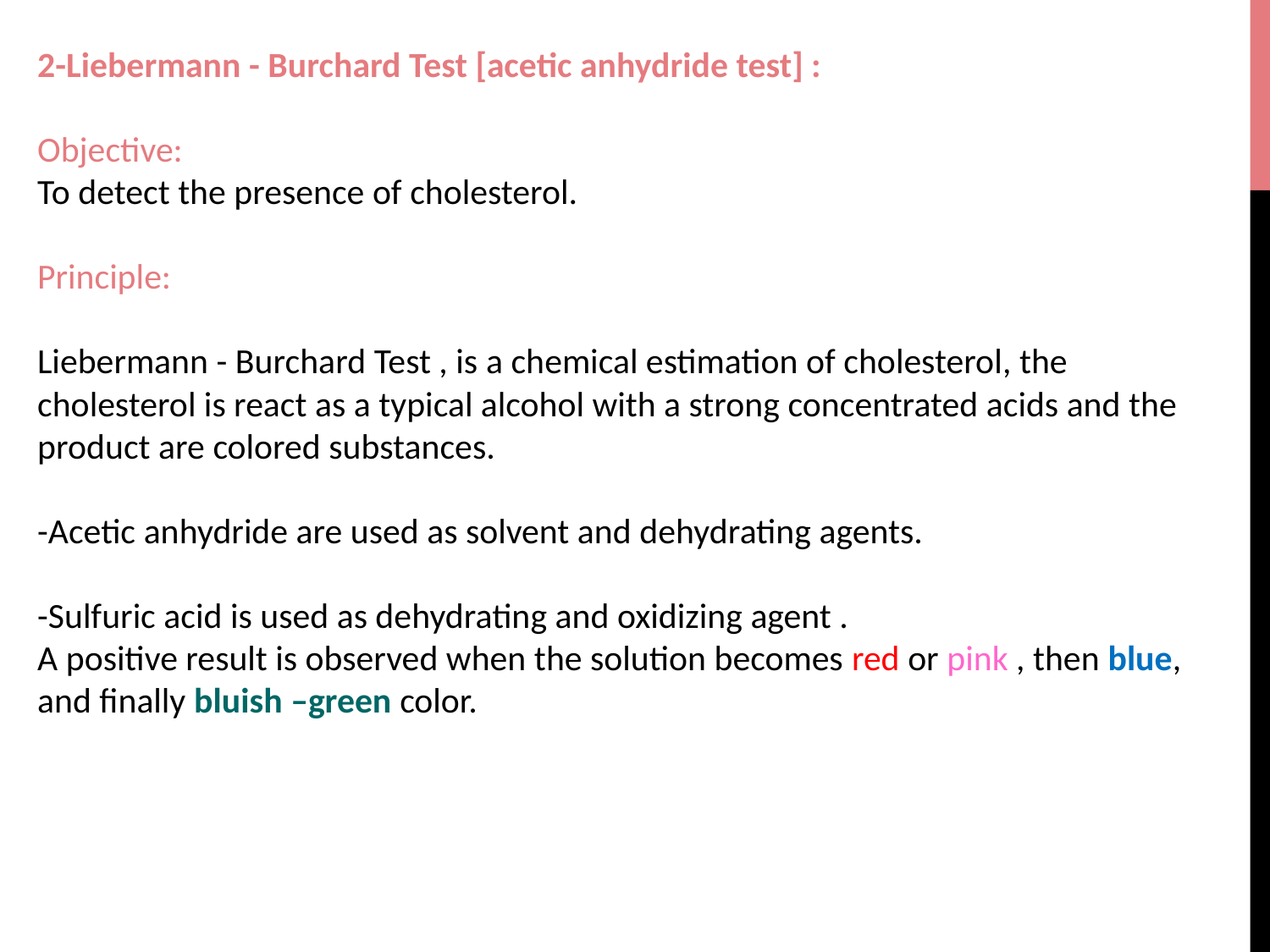

2-Liebermann - Burchard Test [acetic anhydride test] :

Objective:
To detect the presence of cholesterol.

Principle:

Liebermann - Burchard Test , is a chemical estimation of cholesterol, the cholesterol is react as a typical alcohol with a strong concentrated acids and the product are colored substances.

-Acetic anhydride are used as solvent and dehydrating agents.

-Sulfuric acid is used as dehydrating and oxidizing agent .
A positive result is observed when the solution becomes red or pink , then blue, and finally bluish –green color.